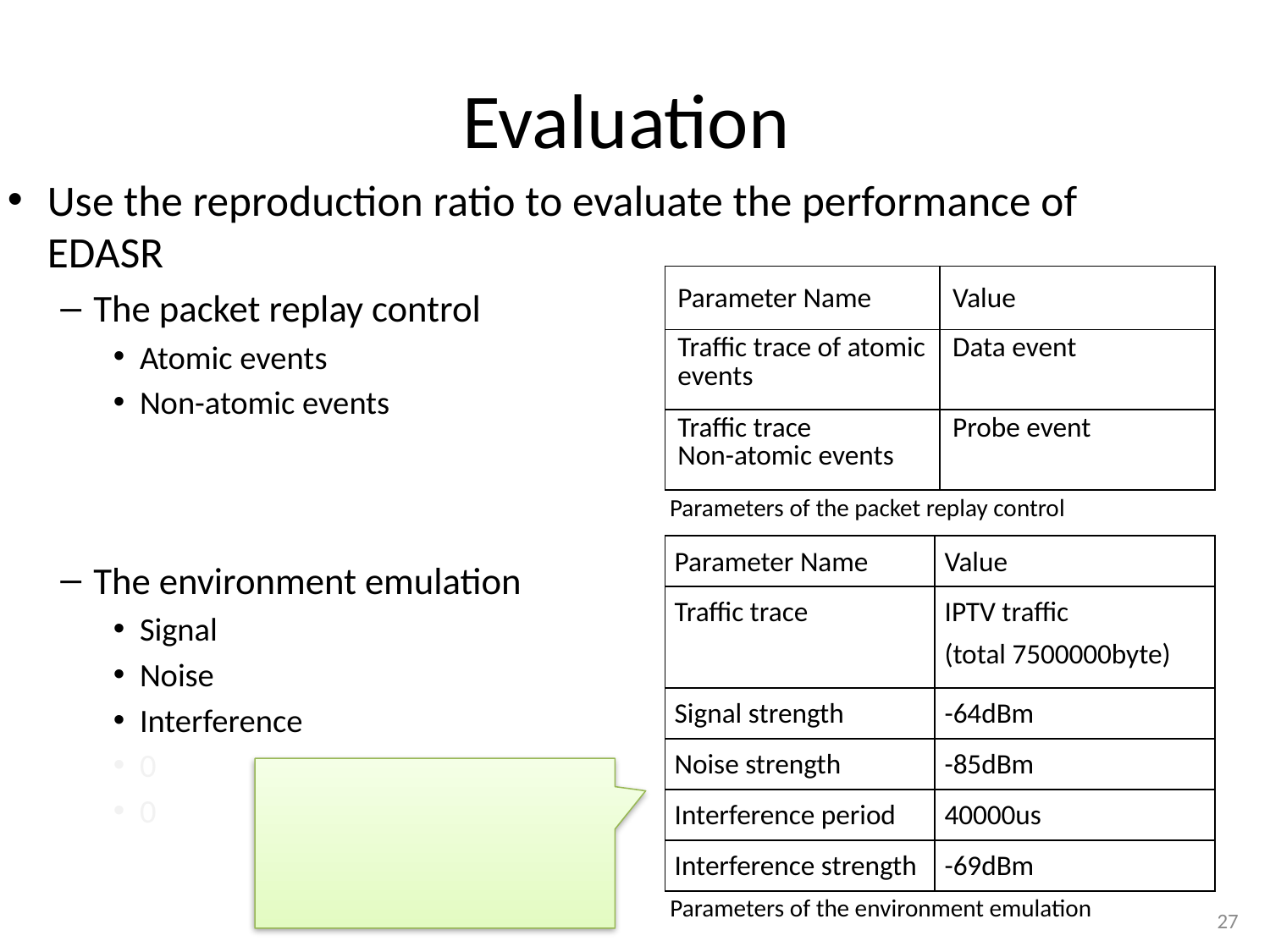

# Evaluation
Use the reproduction ratio to evaluate the performance of EDASR
The packet replay control
Atomic events
Non-atomic events

The environment emulation
Signal
Noise
Interference
0
0

| Parameter Name | Value |
| --- | --- |
| Traffic trace of atomic events | Data event |
| Traffic trace Non-atomic events | Probe event |
Parameters of the packet replay control
| Parameter Name | Value |
| --- | --- |
| Traffic trace | IPTV traffic (total 7500000byte) |
| Signal strength | -64dBm |
| Noise strength | -85dBm |
| Interference period | 40000us |
| Interference strength | -69dBm |

Parameters of the environment emulation

27